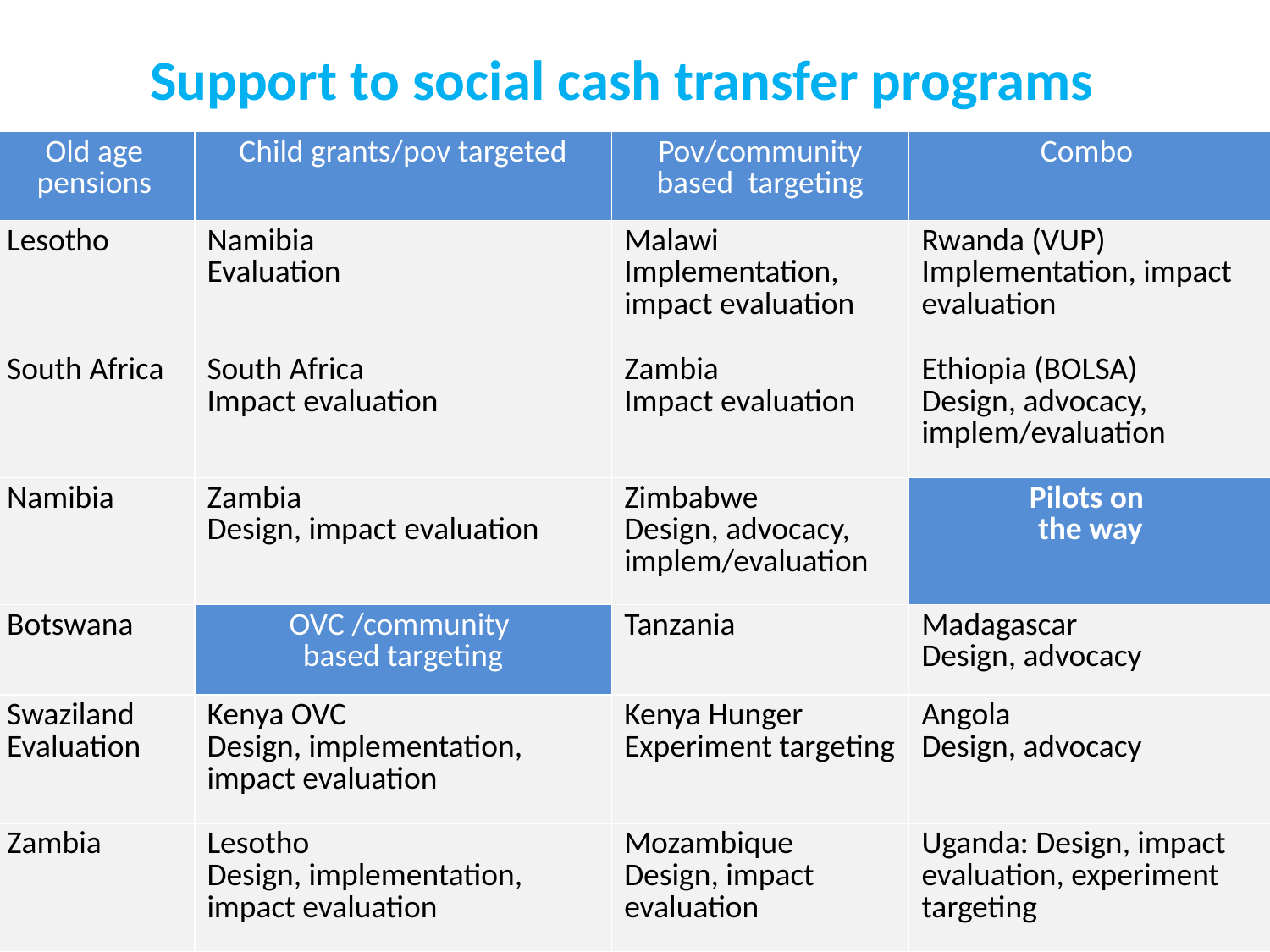

# Support to social cash transfer programs
| Old age pensions | Child grants/pov targeted | Pov/community based targeting | Combo |
| --- | --- | --- | --- |
| Lesotho | Namibia Evaluation | Malawi Implementation, impact evaluation | Rwanda (VUP) Implementation, impact evaluation |
| South Africa | South Africa Impact evaluation | Zambia Impact evaluation | Ethiopia (BOLSA) Design, advocacy, implem/evaluation |
| Namibia | Zambia Design, impact evaluation | Zimbabwe Design, advocacy, implem/evaluation | Pilots on the way |
| Botswana | OVC /community based targeting | Tanzania | Madagascar Design, advocacy |
| Swaziland Evaluation | Kenya OVC Design, implementation, impact evaluation | Kenya Hunger Experiment targeting | Angola Design, advocacy |
| Zambia | Lesotho Design, implementation, impact evaluation | Mozambique Design, impact evaluation | Uganda: Design, impact evaluation, experiment targeting |